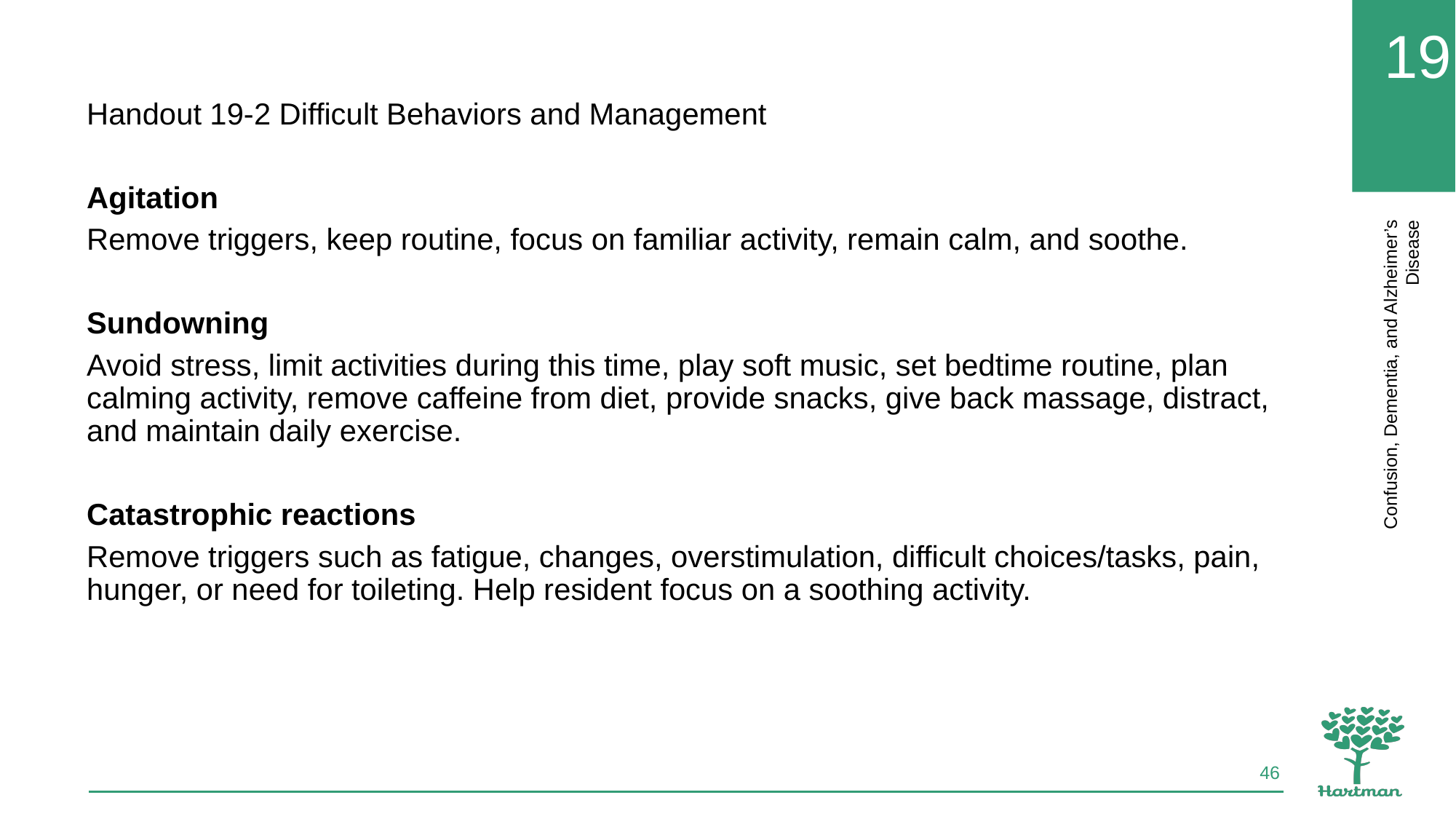

Handout 19-2 Difficult Behaviors and Management

Agitation
Remove triggers, keep routine, focus on familiar activity, remain calm, and soothe.

Sundowning
Avoid stress, limit activities during this time, play soft music, set bedtime routine, plan calming activity, remove caffeine from diet, provide snacks, give back massage, distract, and maintain daily exercise.

Catastrophic reactions
Remove triggers such as fatigue, changes, overstimulation, difficult choices/tasks, pain, hunger, or need for toileting. Help resident focus on a soothing activity.

46